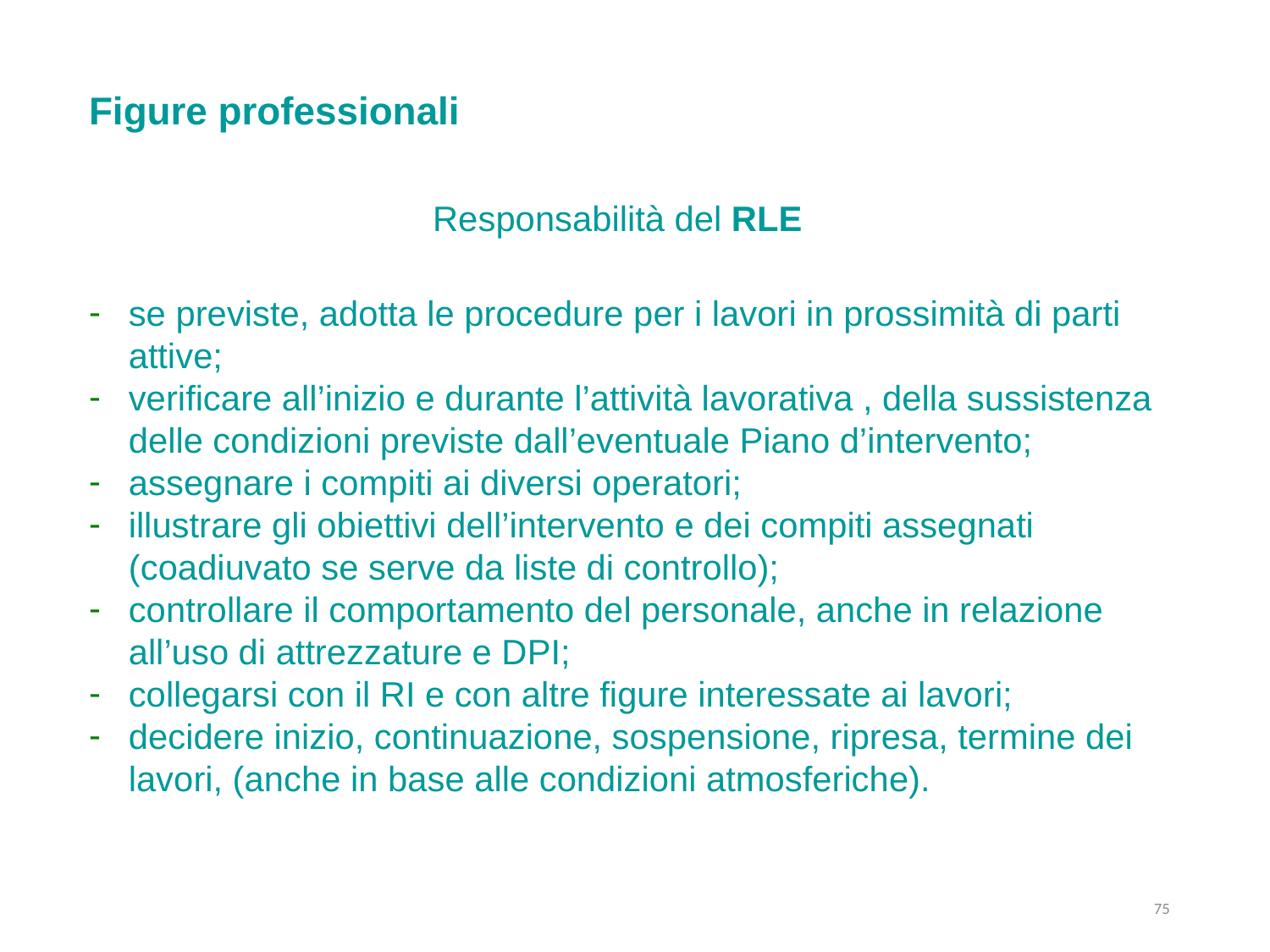

Figure professionali
Responsabilità del RLE
se previste, adotta le procedure per i lavori in prossimità di parti attive;
verificare all’inizio e durante l’attività lavorativa , della sussistenza delle condizioni previste dall’eventuale Piano d’intervento;
assegnare i compiti ai diversi operatori;
illustrare gli obiettivi dell’intervento e dei compiti assegnati (coadiuvato se serve da liste di controllo);
controllare il comportamento del personale, anche in relazione all’uso di attrezzature e DPI;
collegarsi con il RI e con altre figure interessate ai lavori;
decidere inizio, continuazione, sospensione, ripresa, termine dei lavori, (anche in base alle condizioni atmosferiche).
75